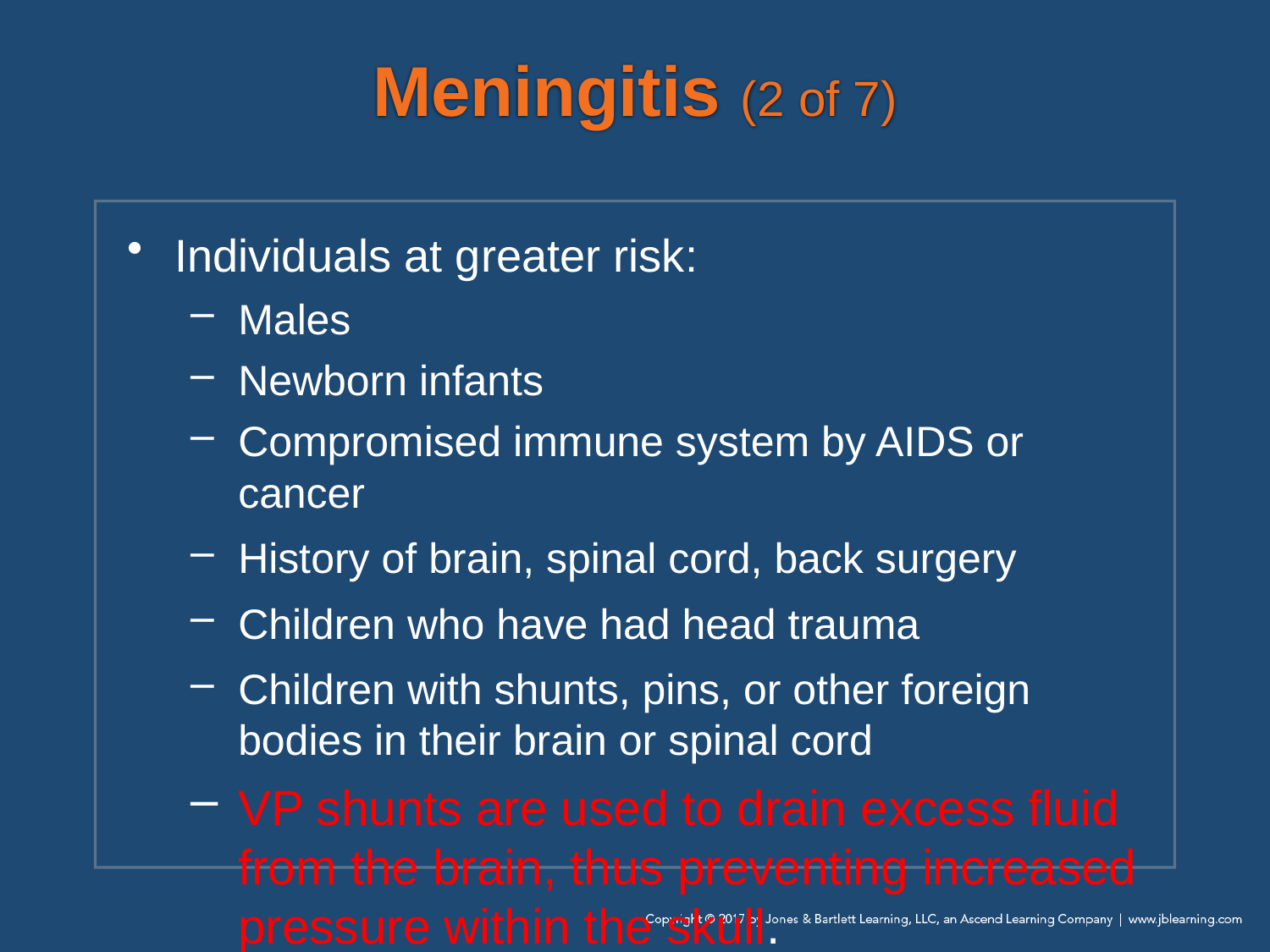

# Meningitis (2 of 7)
Individuals at greater risk:
Males
Newborn infants
Compromised immune system by AIDS or cancer
History of brain, spinal cord, back surgery
Children who have had head trauma
Children with shunts, pins, or other foreign bodies in their brain or spinal cord
VP shunts are used to drain excess fluid from the brain, thus preventing increased pressure within the skull.